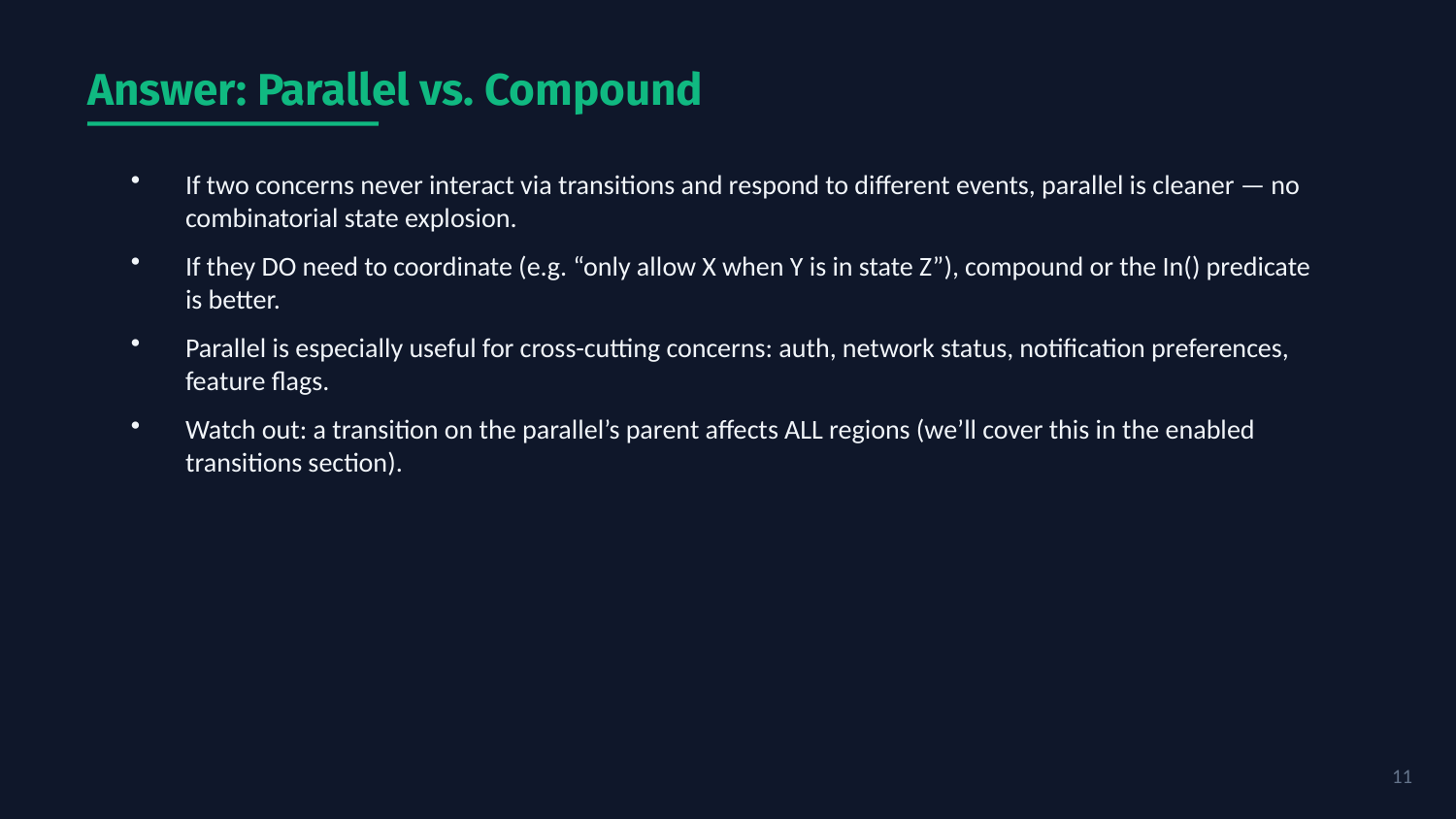

Answer: Parallel vs. Compound

If two concerns never interact via transitions and respond to different events, parallel is cleaner — no combinatorial state explosion.
If they DO need to coordinate (e.g. “only allow X when Y is in state Z”), compound or the In() predicate is better.
Parallel is especially useful for cross-cutting concerns: auth, network status, notification preferences, feature flags.
Watch out: a transition on the parallel’s parent affects ALL regions (we’ll cover this in the enabled transitions section).
11